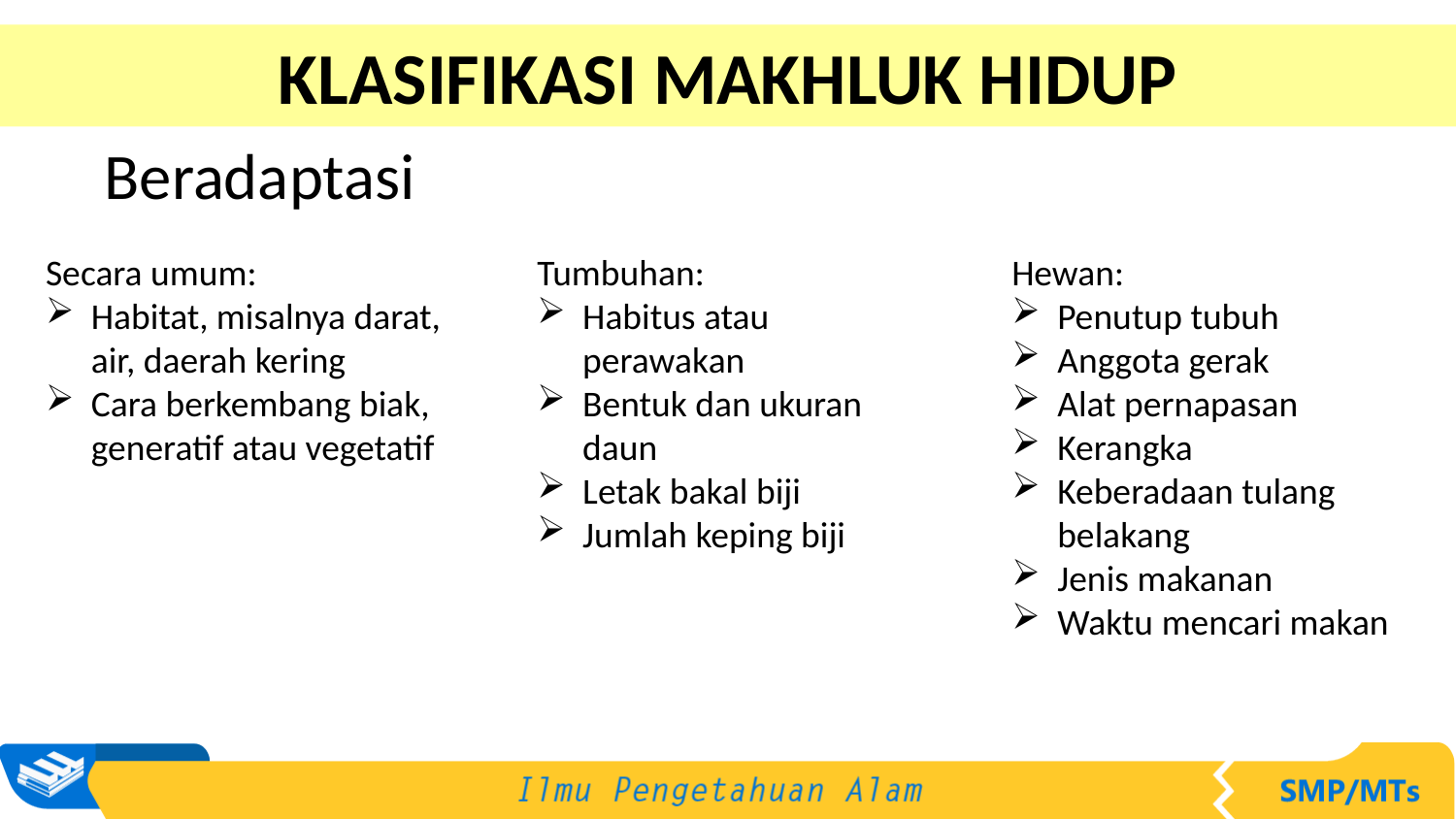

KLASIFIKASI MAKHLUK HIDUP
Beradaptasi
Tumbuhan:
Habitus atau perawakan
Bentuk dan ukuran daun
Letak bakal biji
Jumlah keping biji
Hewan:
Penutup tubuh
Anggota gerak
Alat pernapasan
Kerangka
Keberadaan tulang belakang
Jenis makanan
Waktu mencari makan
Secara umum:
Habitat, misalnya darat, air, daerah kering
Cara berkembang biak, generatif atau vegetatif